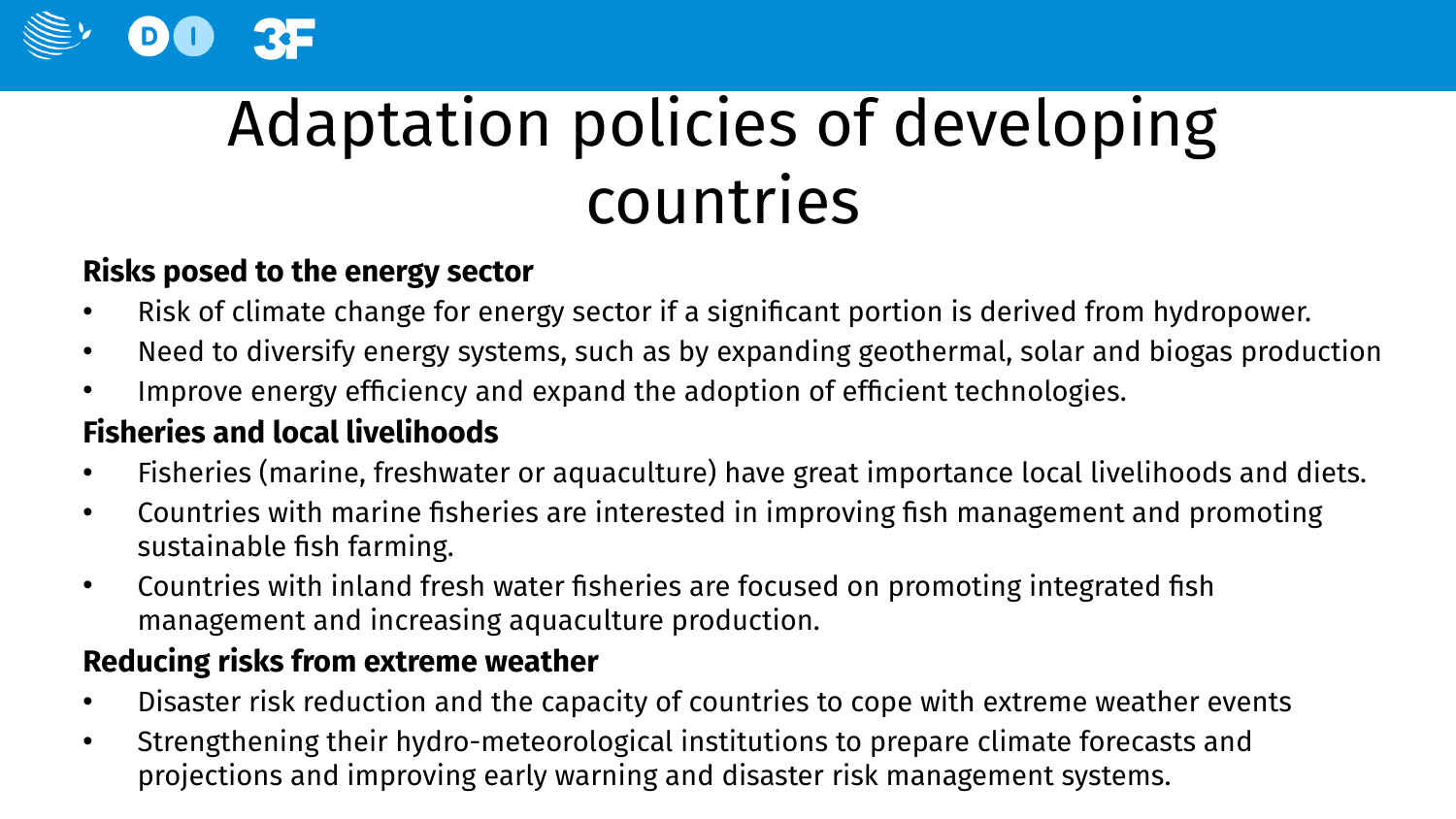

# Adaptation policies of developing countries
Risks posed to the energy sector
Risk of climate change for energy sector if a significant portion is derived from hydropower.
Need to diversify energy systems, such as by expanding geothermal, solar and biogas production
Improve energy efficiency and expand the adoption of efficient technologies.
Fisheries and local livelihoods
Fisheries (marine, freshwater or aquaculture) have great importance local livelihoods and diets.
Countries with marine fisheries are interested in improving fish management and promoting sustainable fish farming.
Countries with inland fresh water fisheries are focused on promoting integrated fish management and increasing aquaculture production.
Reducing risks from extreme weather
Disaster risk reduction and the capacity of countries to cope with extreme weather events
Strengthening their hydro-meteorological institutions to prepare climate forecasts and projections and improving early warning and disaster risk management systems.